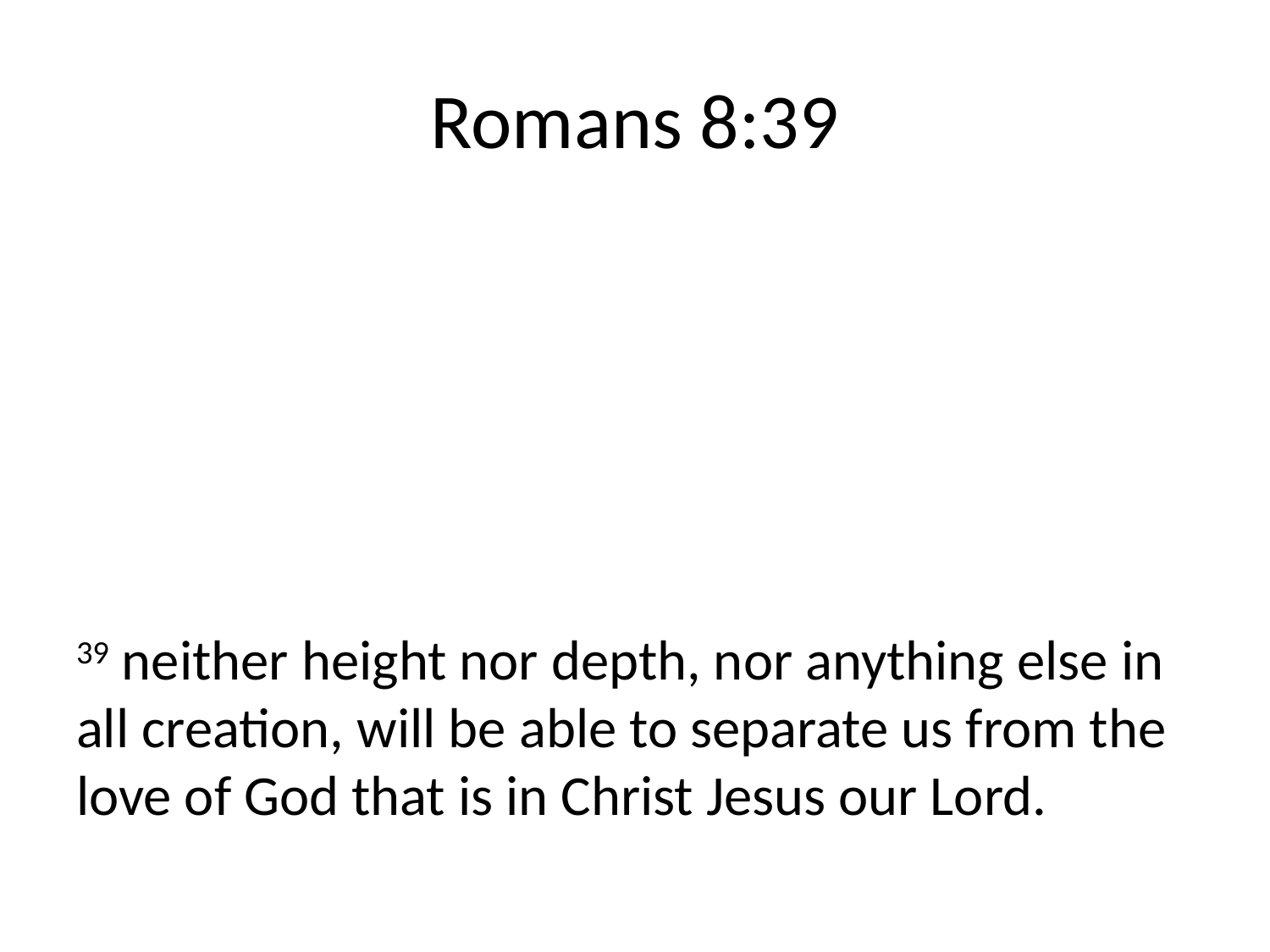

# Romans 8:39

39 neither height nor depth, nor anything else in all creation, will be able to separate us from the love of God that is in Christ Jesus our Lord.